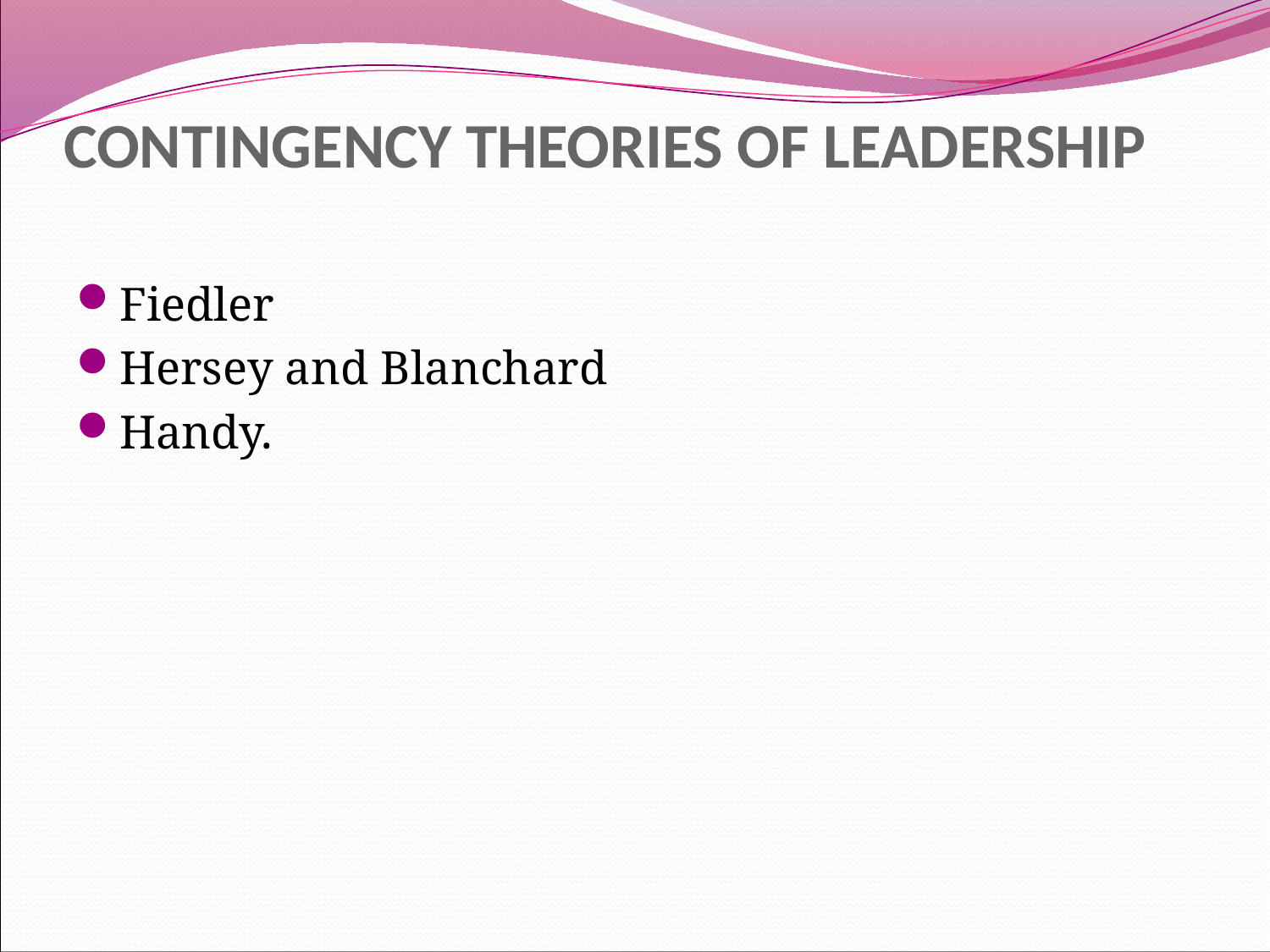

# CONTINGENCY THEORIES OF LEADERSHIP
Fiedler
Hersey and Blanchard
Handy.